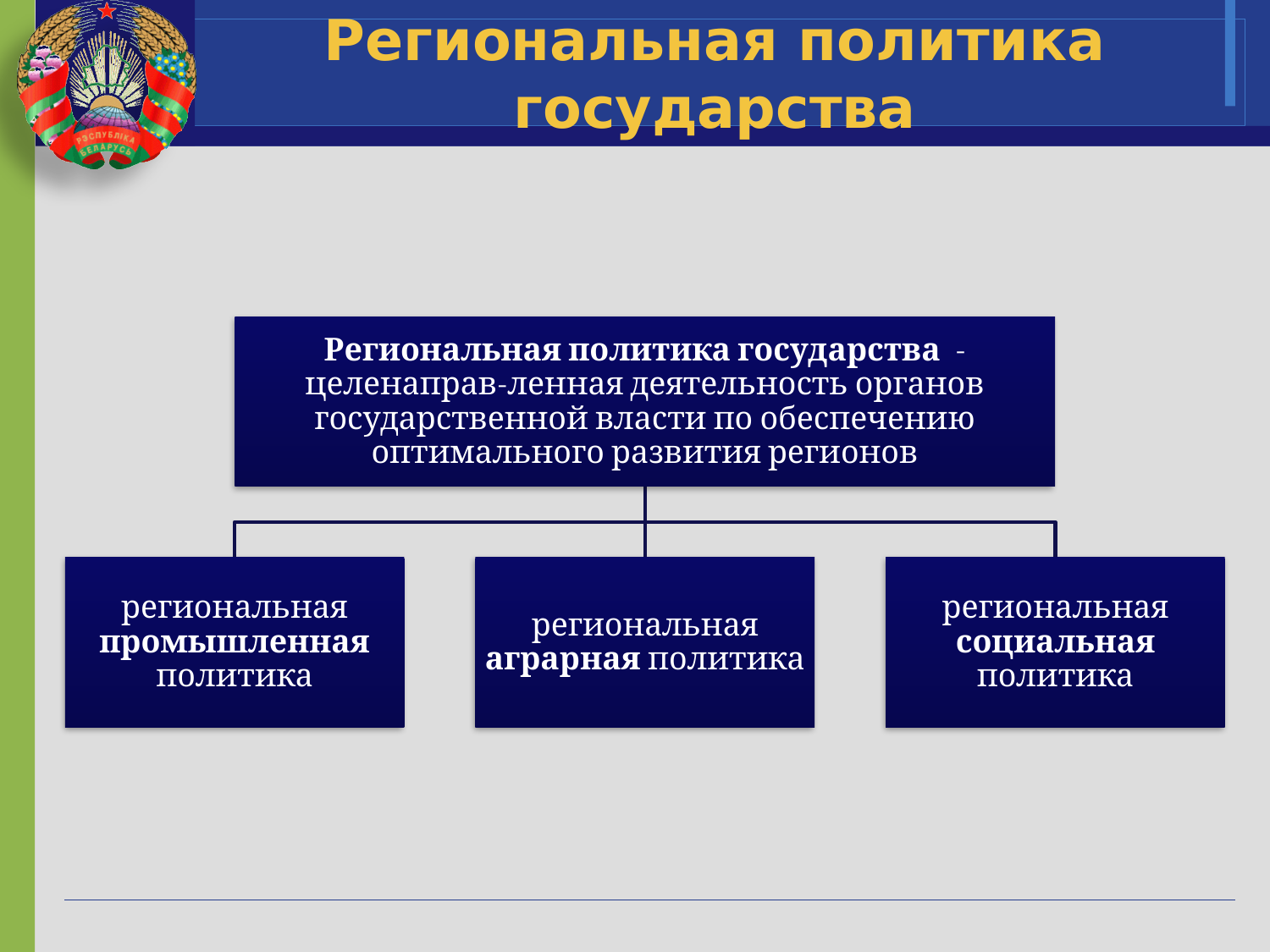

# Региональная политика государства
Региональная политика государства  - целенаправ-ленная деятельность органов государственной власти по обеспечению оптимального развития регионов
региональная промышленная политика
региональная аграрная политика
региональная социальная политика